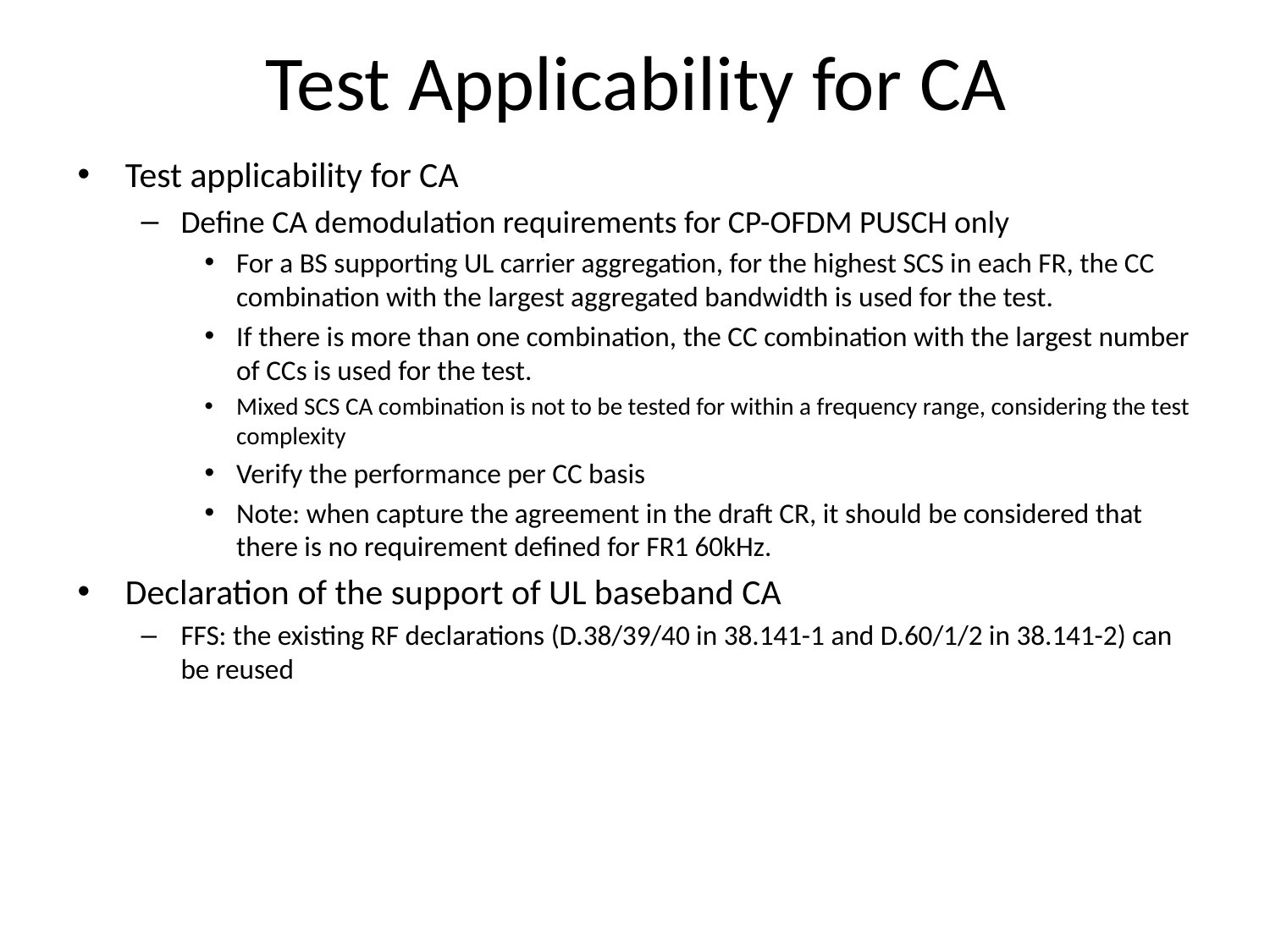

# Test Applicability for CA
Test applicability for CA
Define CA demodulation requirements for CP-OFDM PUSCH only
For a BS supporting UL carrier aggregation, for the highest SCS in each FR, the CC combination with the largest aggregated bandwidth is used for the test.
If there is more than one combination, the CC combination with the largest number of CCs is used for the test.
Mixed SCS CA combination is not to be tested for within a frequency range, considering the test complexity
Verify the performance per CC basis
Note: when capture the agreement in the draft CR, it should be considered that there is no requirement defined for FR1 60kHz.
Declaration of the support of UL baseband CA
FFS: the existing RF declarations (D.38/39/40 in 38.141-1 and D.60/1/2 in 38.141-2) can be reused